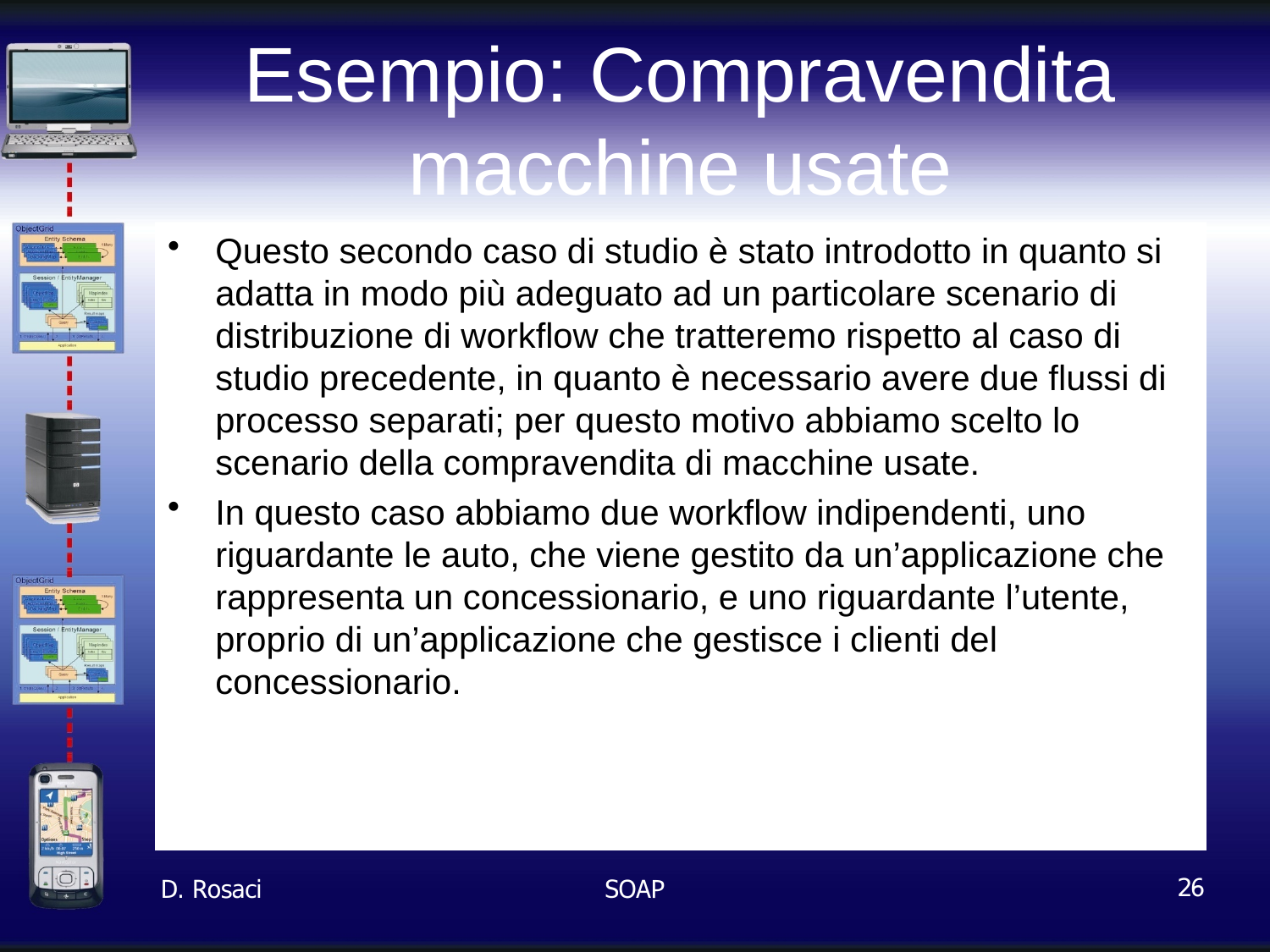

# Esempio: Compravendita macchine usate
Questo secondo caso di studio è stato introdotto in quanto si adatta in modo più adeguato ad un particolare scenario di distribuzione di workflow che tratteremo rispetto al caso di studio precedente, in quanto è necessario avere due flussi di processo separati; per questo motivo abbiamo scelto lo scenario della compravendita di macchine usate.
In questo caso abbiamo due workflow indipendenti, uno riguardante le auto, che viene gestito da un’applicazione che rappresenta un concessionario, e uno riguardante l’utente, proprio di un’applicazione che gestisce i clienti del concessionario.
D. Rosaci
SOAP